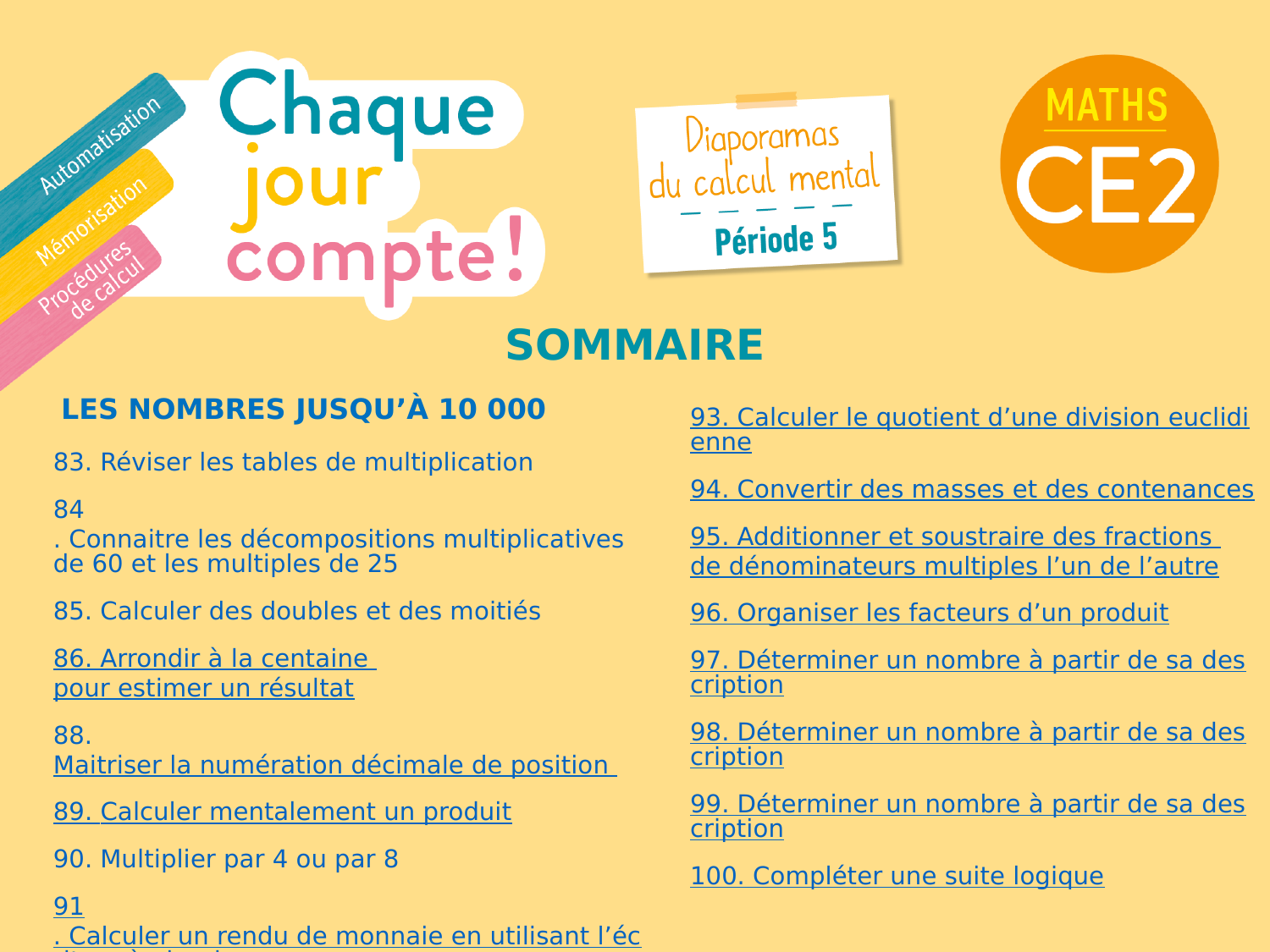

LES NOMBRES JUSQU’À 10 000

93. Calculer le quotient d’une division euclidienne
94. Convertir des masses et des contenances
95. Additionner et soustraire des fractions
de dénominateurs multiples l’un de l’autre
96. Organiser les facteurs d’un produit
97. Déterminer un nombre à partir de sa description
98. Déterminer un nombre à partir de sa description
99. Déterminer un nombre à partir de sa description
100. Compléter une suite logique
83. Réviser les tables de multiplication
84. Connaitre les décompositions multiplicatives de 60 et les multiples de 25
85. Calculer des doubles et des moitiés
86. Arrondir à la centaine pour estimer un résultat
88. Maitriser la numération décimale de position
89. Calculer mentalement un produit
90. Multiplier par 4 ou par 8
91. Calculer un rendu de monnaie en utilisant l’écriture à virgule